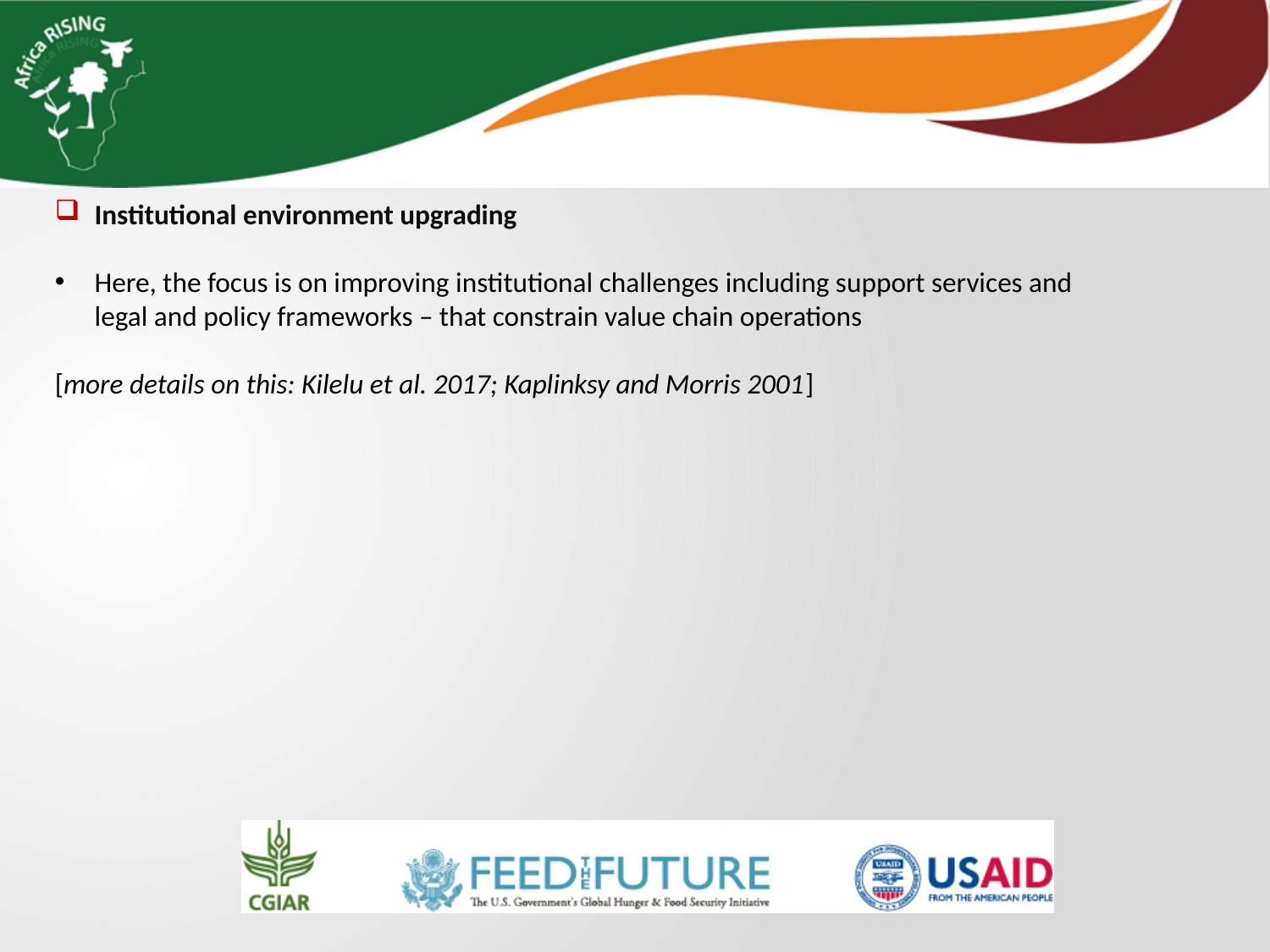

Institutional environment upgrading

Here, the focus is on improving institutional challenges including support services and legal and policy frameworks – that constrain value chain operations

[more details on this: Kilelu et al. 2017; Kaplinksy and Morris 2001]